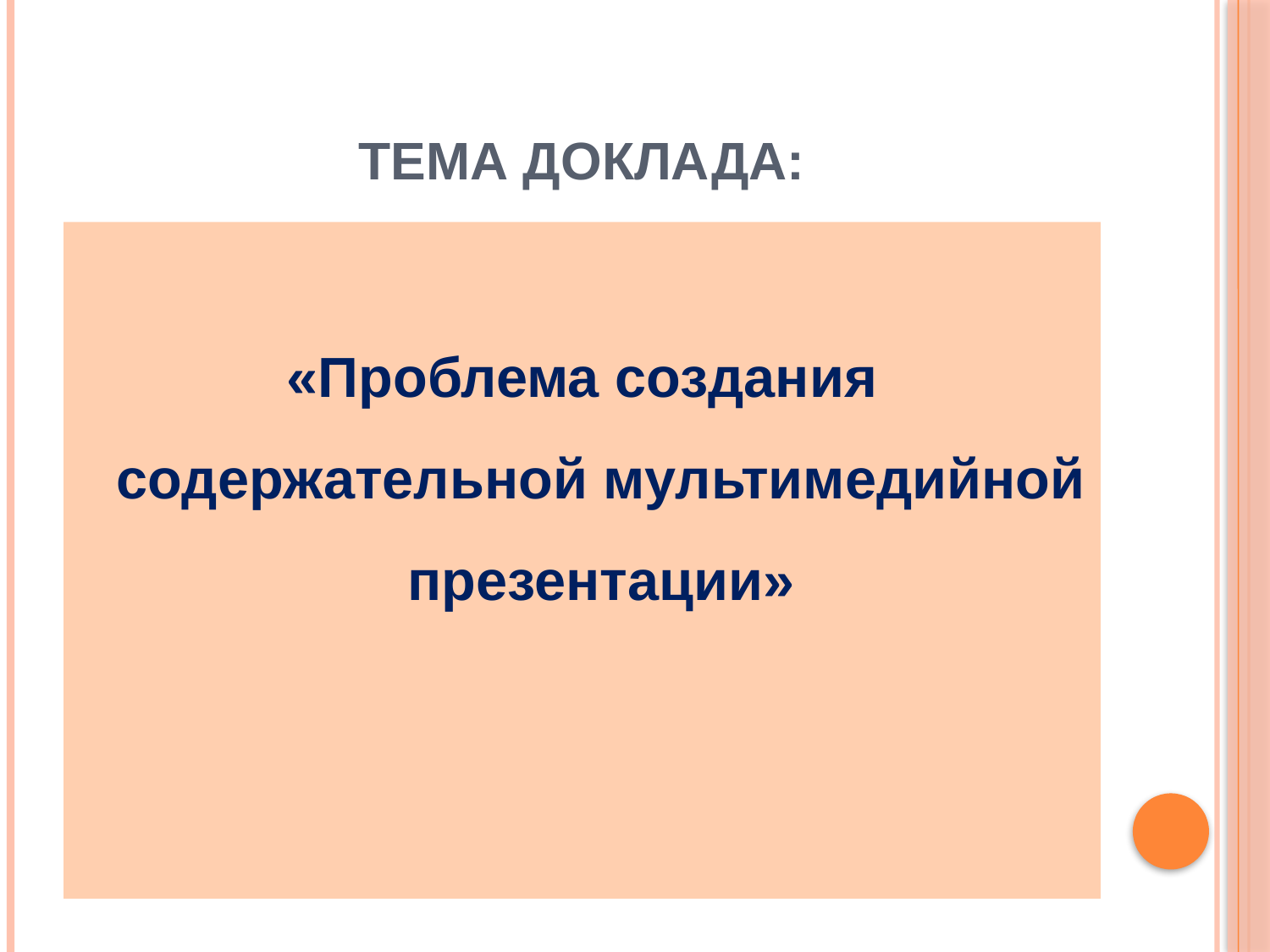

# Тема доклада:

«Проблема создания содержательной мультимедийной презентации»